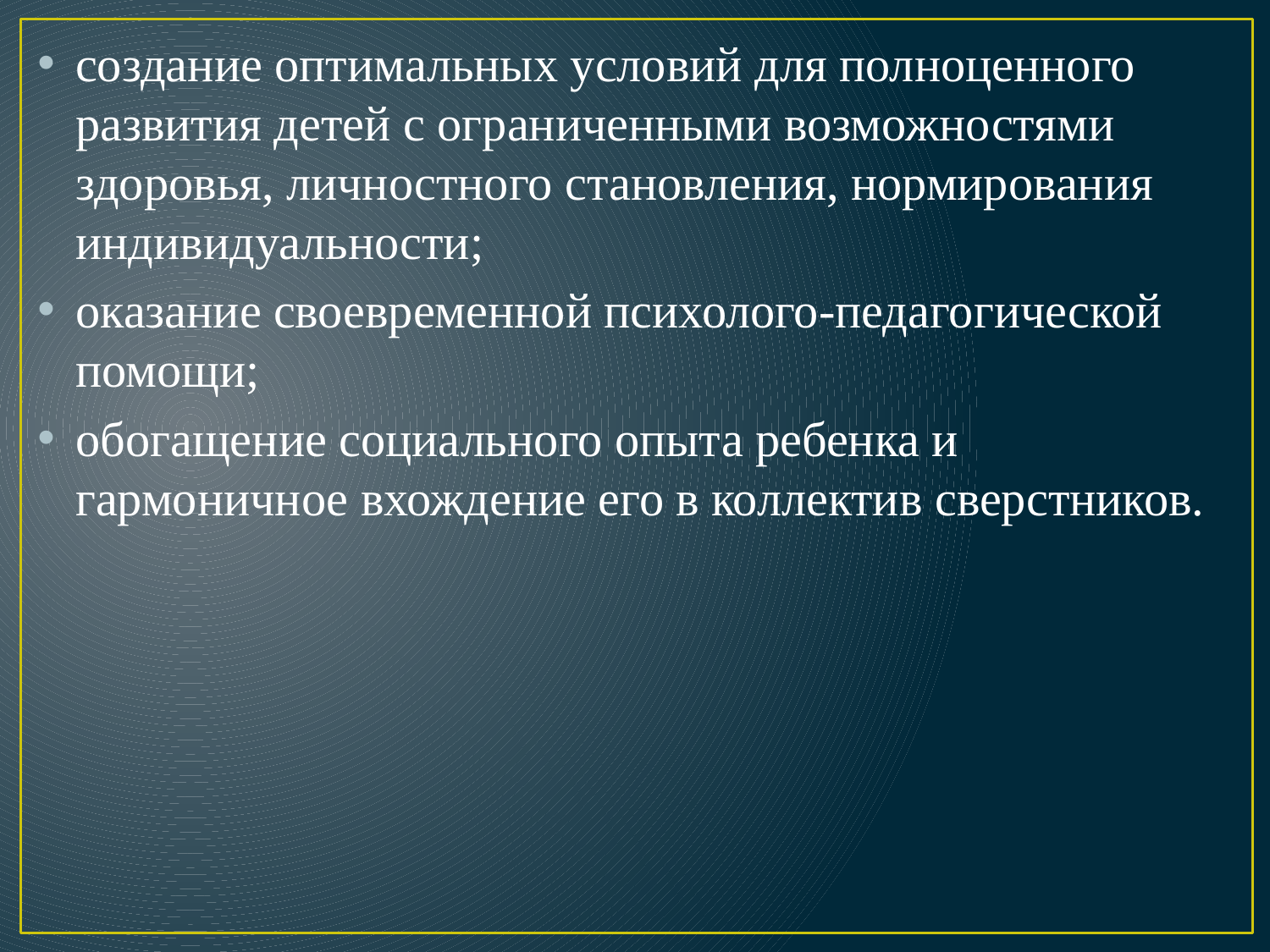

создание оптимальных условий для полноценного развития детей с ограниченными возможностями здоровья, личностного становления, нормирования индивидуальности;
оказание своевременной психолого-педагогической помощи;
обогащение социального опыта ребенка и гармоничное вхождение его в коллектив сверстников.
#